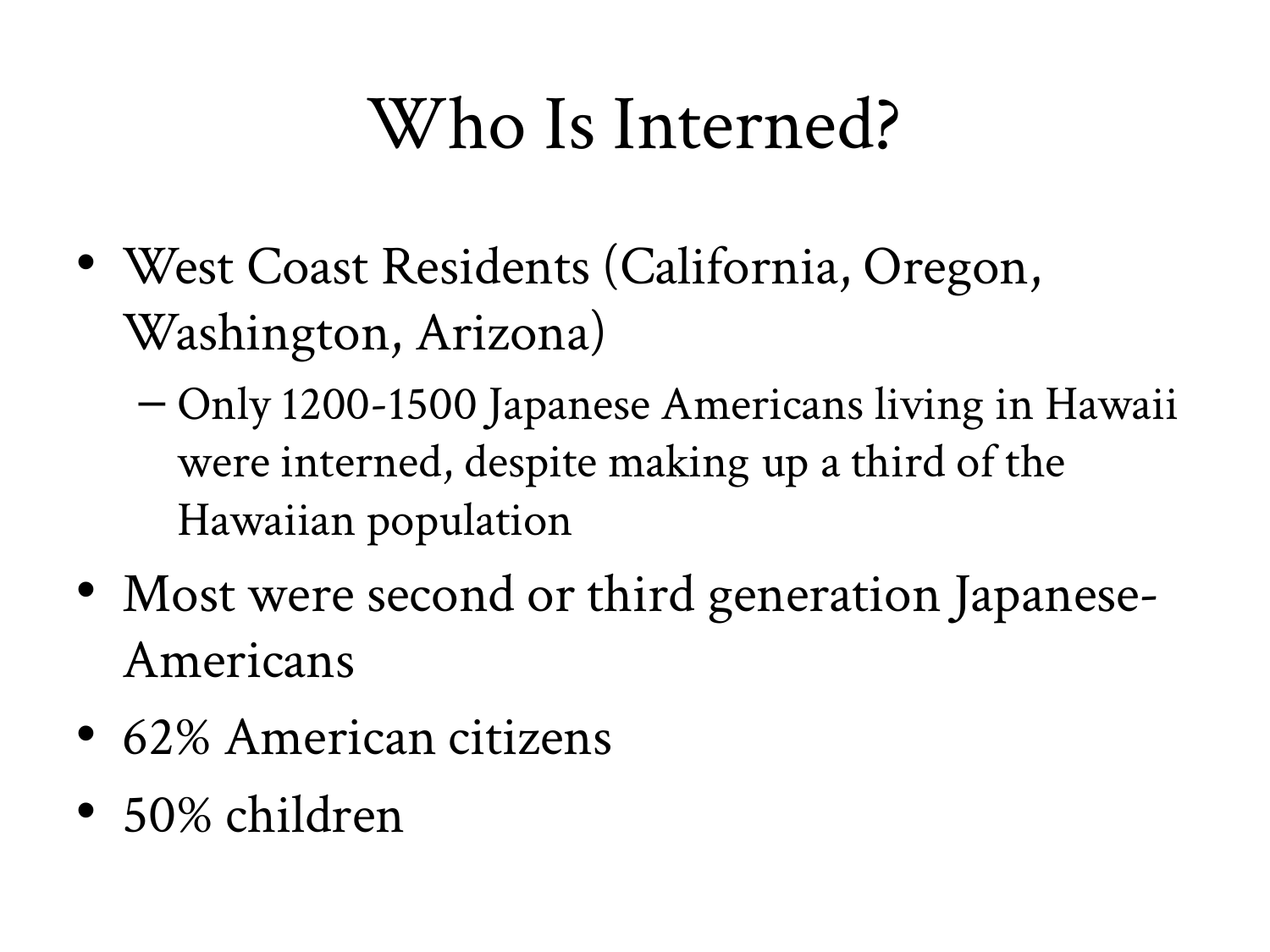

# Who Is Interned?
West Coast Residents (California, Oregon, Washington, Arizona)
Only 1200-1500 Japanese Americans living in Hawaii were interned, despite making up a third of the Hawaiian population
Most were second or third generation Japanese-Americans
62% American citizens
50% children